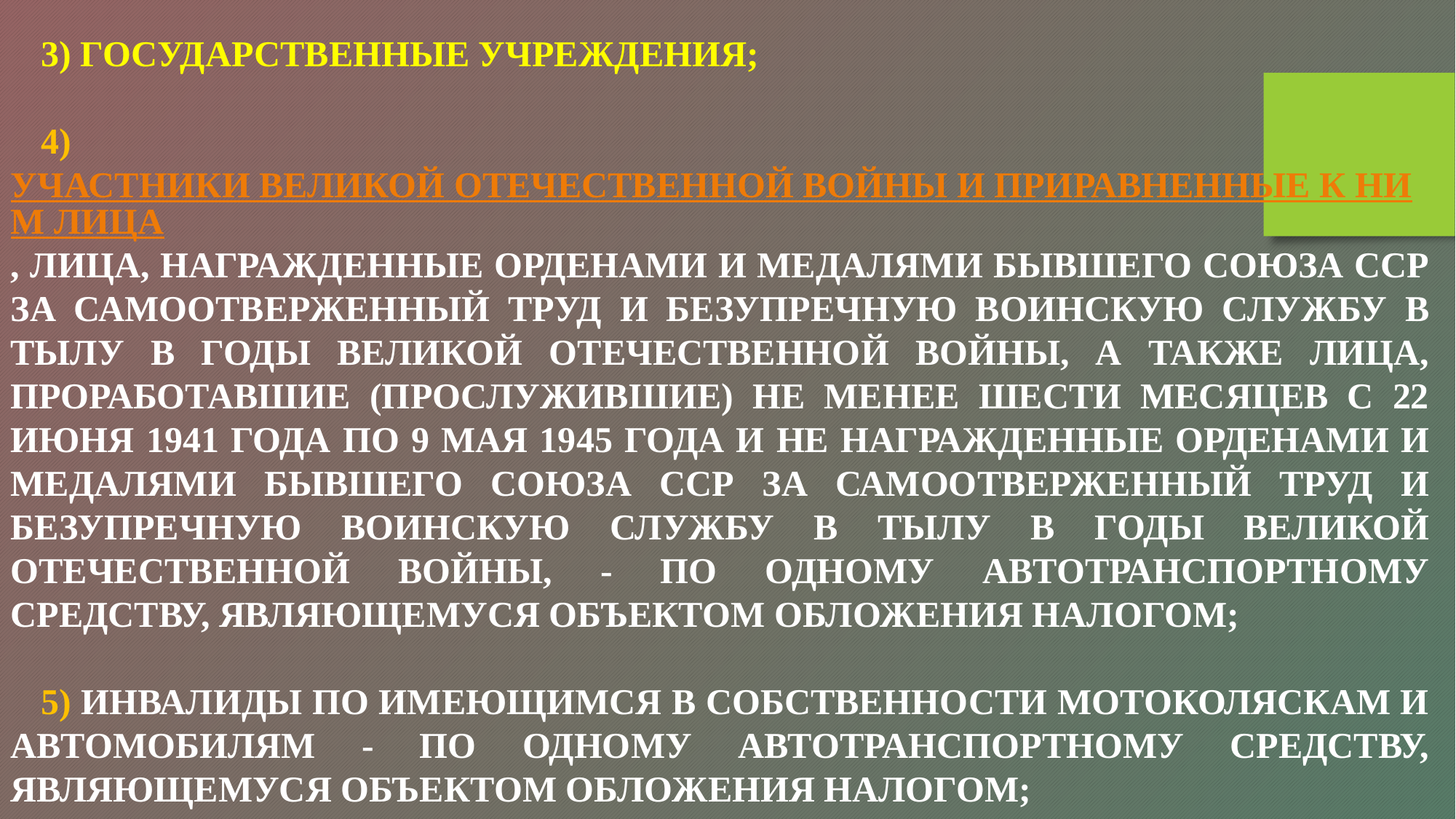

3) ГОСУДАРСТВЕННЫЕ УЧРЕЖДЕНИЯ;

4) УЧАСТНИКИ ВЕЛИКОЙ ОТЕЧЕСТВЕННОЙ ВОЙНЫ И ПРИРАВНЕННЫЕ К НИМ ЛИЦА, ЛИЦА, НАГРАЖДЕННЫЕ ОРДЕНАМИ И МЕДАЛЯМИ БЫВШЕГО СОЮЗА ССР ЗА САМООТВЕРЖЕННЫЙ ТРУД И БЕЗУПРЕЧНУЮ ВОИНСКУЮ СЛУЖБУ В ТЫЛУ В ГОДЫ ВЕЛИКОЙ ОТЕЧЕСТВЕННОЙ ВОЙНЫ, А ТАКЖЕ ЛИЦА, ПРОРАБОТАВШИЕ (ПРОСЛУЖИВШИЕ) НЕ МЕНЕЕ ШЕСТИ МЕСЯЦЕВ С 22 ИЮНЯ 1941 ГОДА ПО 9 МАЯ 1945 ГОДА И НЕ НАГРАЖДЕННЫЕ ОРДЕНАМИ И МЕДАЛЯМИ БЫВШЕГО СОЮЗА ССР ЗА САМООТВЕРЖЕННЫЙ ТРУД И БЕЗУПРЕЧНУЮ ВОИНСКУЮ СЛУЖБУ В ТЫЛУ В ГОДЫ ВЕЛИКОЙ ОТЕЧЕСТВЕННОЙ ВОЙНЫ, - ПО ОДНОМУ АВТОТРАНСПОРТНОМУ СРЕДСТВУ, ЯВЛЯЮЩЕМУСЯ ОБЪЕКТОМ ОБЛОЖЕНИЯ НАЛОГОМ;

5) ИНВАЛИДЫ ПО ИМЕЮЩИМСЯ В СОБСТВЕННОСТИ МОТОКОЛЯСКАМ И АВТОМОБИЛЯМ - ПО ОДНОМУ АВТОТРАНСПОРТНОМУ СРЕДСТВУ, ЯВЛЯЮЩЕМУСЯ ОБЪЕКТОМ ОБЛОЖЕНИЯ НАЛОГОМ;
ГОДА.